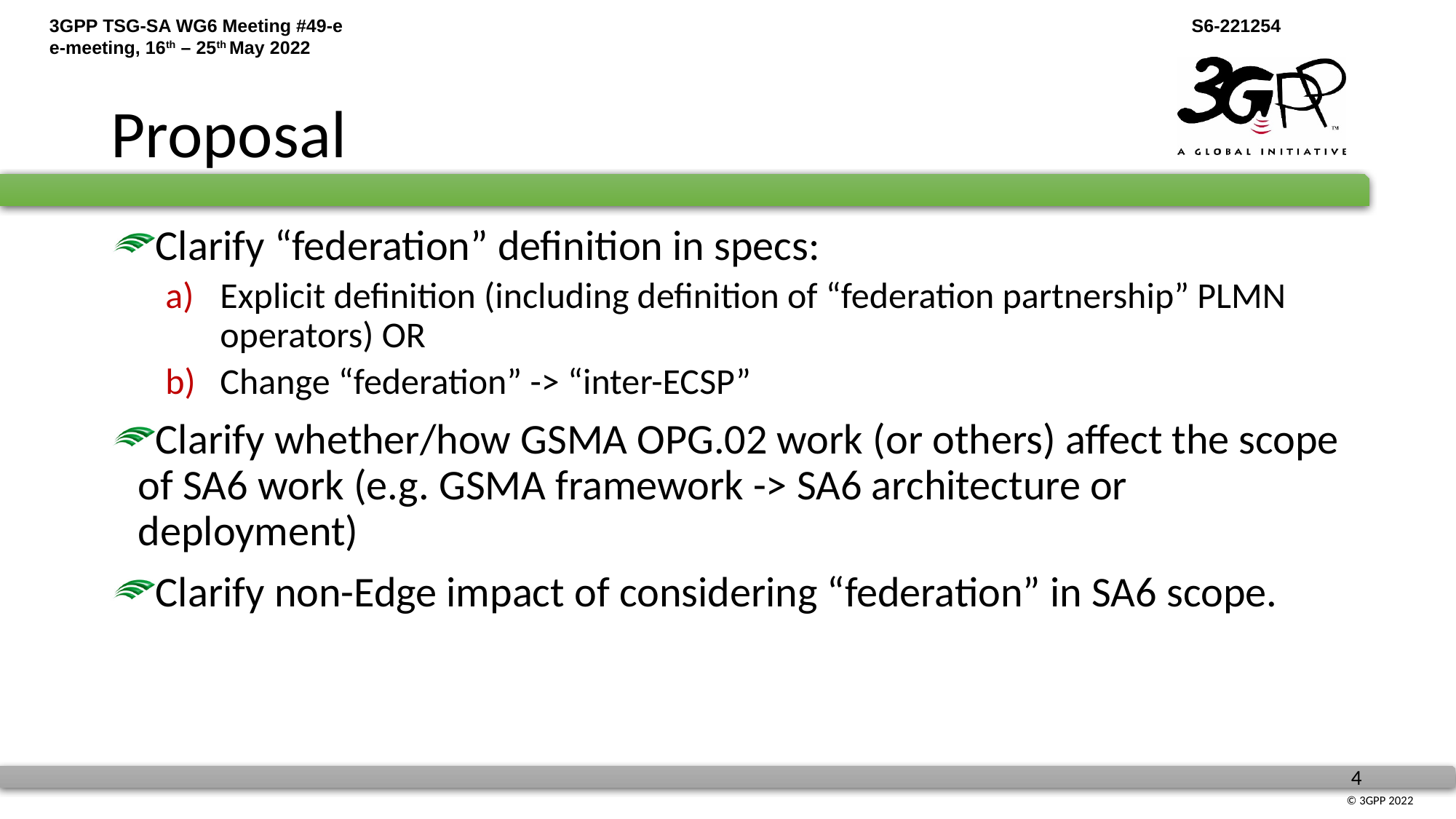

# Proposal
Clarify “federation” definition in specs:
Explicit definition (including definition of “federation partnership” PLMN operators) OR
Change “federation” -> “inter-ECSP”
Clarify whether/how GSMA OPG.02 work (or others) affect the scope of SA6 work (e.g. GSMA framework -> SA6 architecture or deployment)
Clarify non-Edge impact of considering “federation” in SA6 scope.